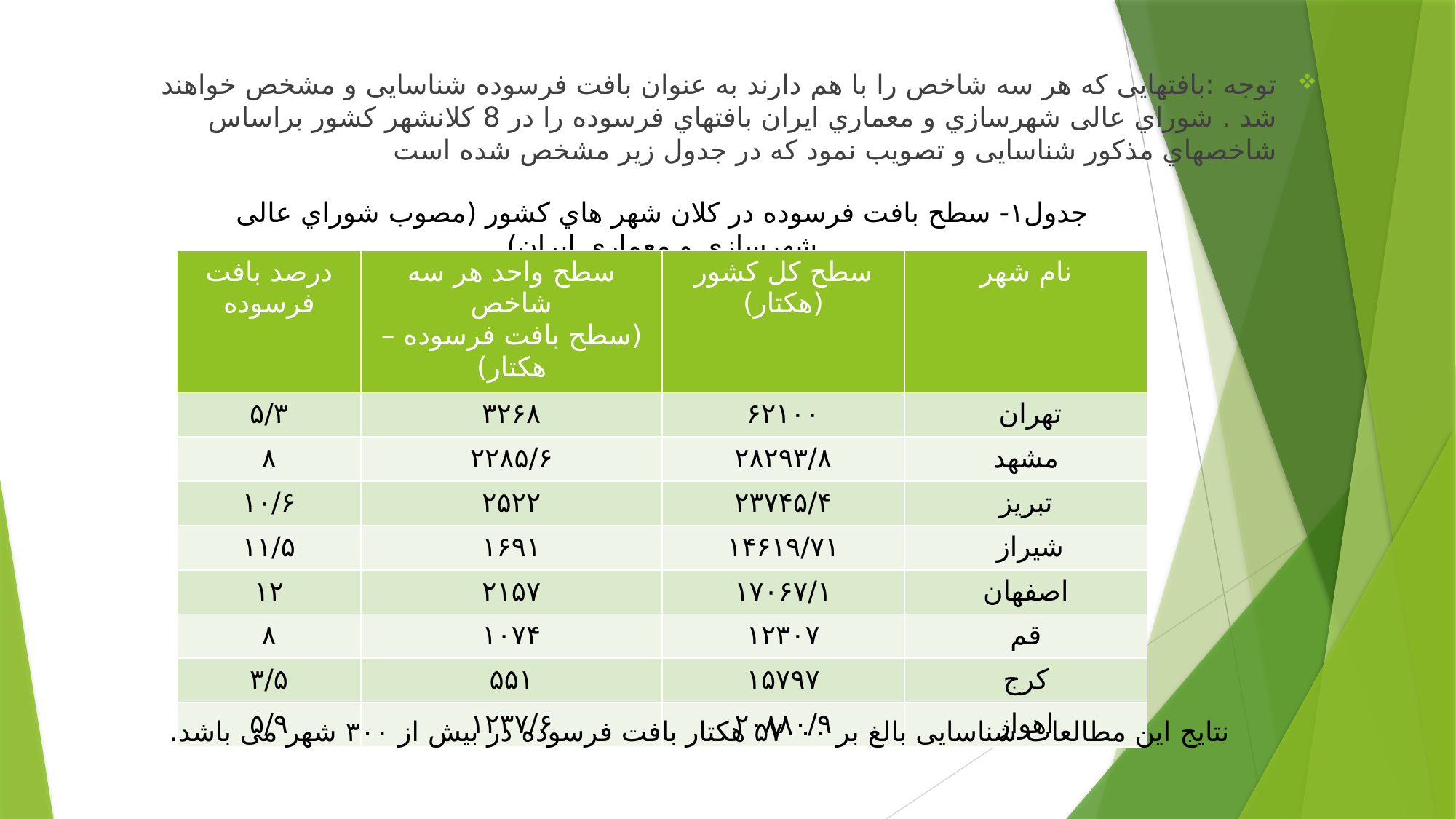

ﺗﻮﺟﻪ :ﺑﺎﻓﺘﻬﺎﯾﯽ ﮐﻪ ﻫﺮ ﺳﻪ ﺷﺎﺧﺺ را ﺑﺎ ﻫﻢ دارﻧﺪ ﺑﻪ ﻋﻨﻮان ﺑﺎﻓﺖ ﻓﺮﺳﻮده ﺷﻨﺎﺳﺎﯾﯽ و ﻣﺸﺨﺺ ﺧﻮاﻫﻨﺪ ﺷﺪ . ﺷﻮراي ﻋﺎﻟﯽ ﺷﻬﺮﺳﺎزي و ﻣﻌﻤﺎري اﯾﺮان ﺑﺎﻓﺘﻬﺎي ﻓﺮﺳﻮده را در 8 ﮐﻼﻧﺸﻬﺮ ﮐﺸﻮر ﺑﺮاﺳﺎس ﺷﺎﺧﺼﻬﺎي مذکور ﺷﻨﺎﺳﺎﯾﯽ و ﺗﺼﻮﯾﺐ ﻧﻤﻮد ﮐﻪ در ﺟﺪول زﯾﺮ ﻣﺸﺨﺺ ﺷﺪه اﺳﺖ
جدول۱- ﺳﻄﺢ ﺑﺎﻓﺖ ﻓﺮﺳﻮده در ﮐﻼن ﺷﻬﺮ ﻫﺎي ﮐﺸﻮر (ﻣﺼﻮب ﺷﻮراي ﻋﺎﻟﯽ ﺷﻬﺮﺳﺎزي و ﻣﻌﻤﺎري اﯾﺮان)
| درصد بافت فرسوده | سطح واحد هر سه شاخص (سطح بافت فرسوده – هکتار) | سطح کل کشور (هکتار) | نام شهر |
| --- | --- | --- | --- |
| ۵/۳ | ۳۲۶۸ | ۶۲۱۰۰ | تهران |
| ۸ | ۲۲۸۵/۶ | ۲۸۲۹۳/۸ | مشهد |
| ۱۰/۶ | ۲۵۲۲ | ۲۳۷۴۵/۴ | تبریز |
| ۱۱/۵ | ۱۶۹۱ | ۱۴۶۱۹/۷۱ | شیراز |
| ۱۲ | ۲۱۵۷ | ۱۷۰۶۷/۱ | اصفهان |
| ۸ | ۱۰۷۴ | ۱۲۳۰۷ | قم |
| ۳/۵ | ۵۵۱ | ۱۵۷۹۷ | کرج |
| ۵/۹ | ۱۲۳۷/۶ | ۲۰۸۸۰/۹ | اهواز |
نتایج این مطالعات شناسایی بالغ بر ۵۷۰۰۰ هکتار بافت فرسوده در بیش از ۳۰۰ شهر می باشد.